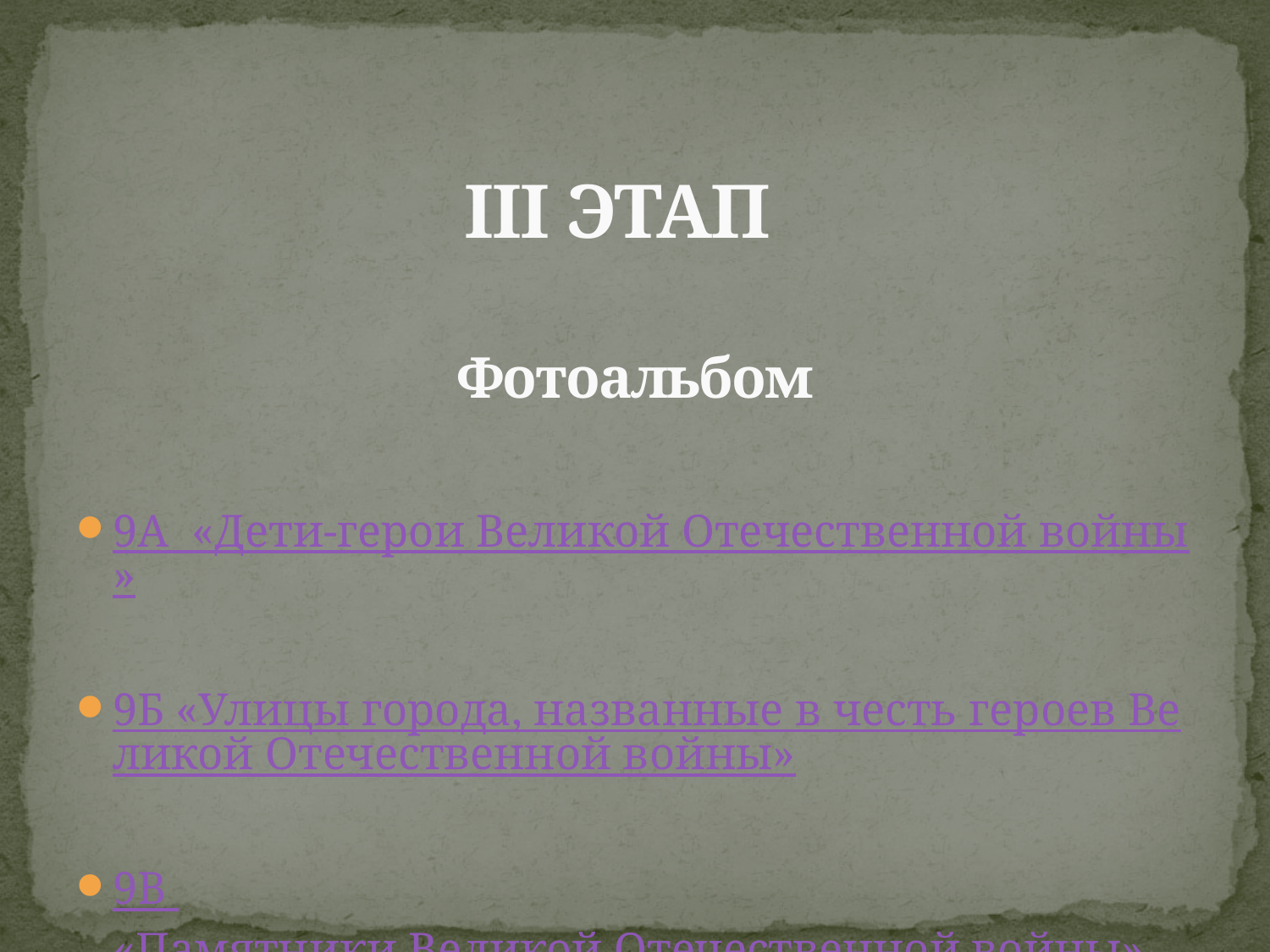

# III ЭТАП Фотоальбом
9А  «Дети-герои Великой Отечественной войны»

9Б «Улицы города, названные в честь героев Великой Отечественной войны»

9В «Памятники Великой Отечественной войны»